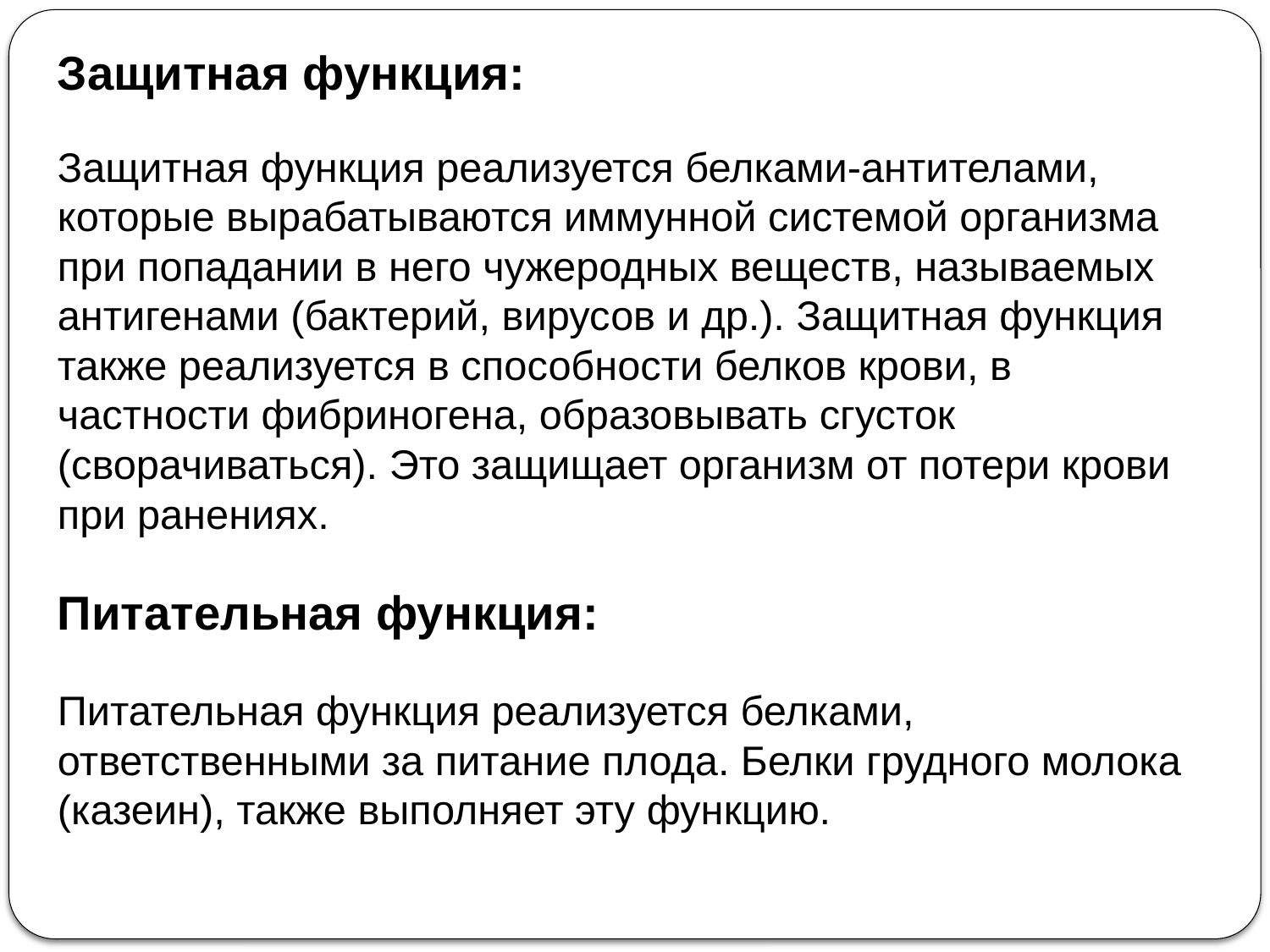

Защитная функция:

Защитная функция реализуется белками-антителами, которые вырабатываются иммунной системой организма при попадании в него чужеродных веществ, называемых антигенами (бактерий, вирусов и др.). Защитная функция также реализуется в способности белков крови, в частности фибриногена, образовывать сгусток (сворачиваться). Это защищает организм от потери крови при ранениях.

Питательная функция:

Питательная функция реализуется белками, ответственными за питание плода. Белки грудного молока (казеин), также выполняет эту функцию.